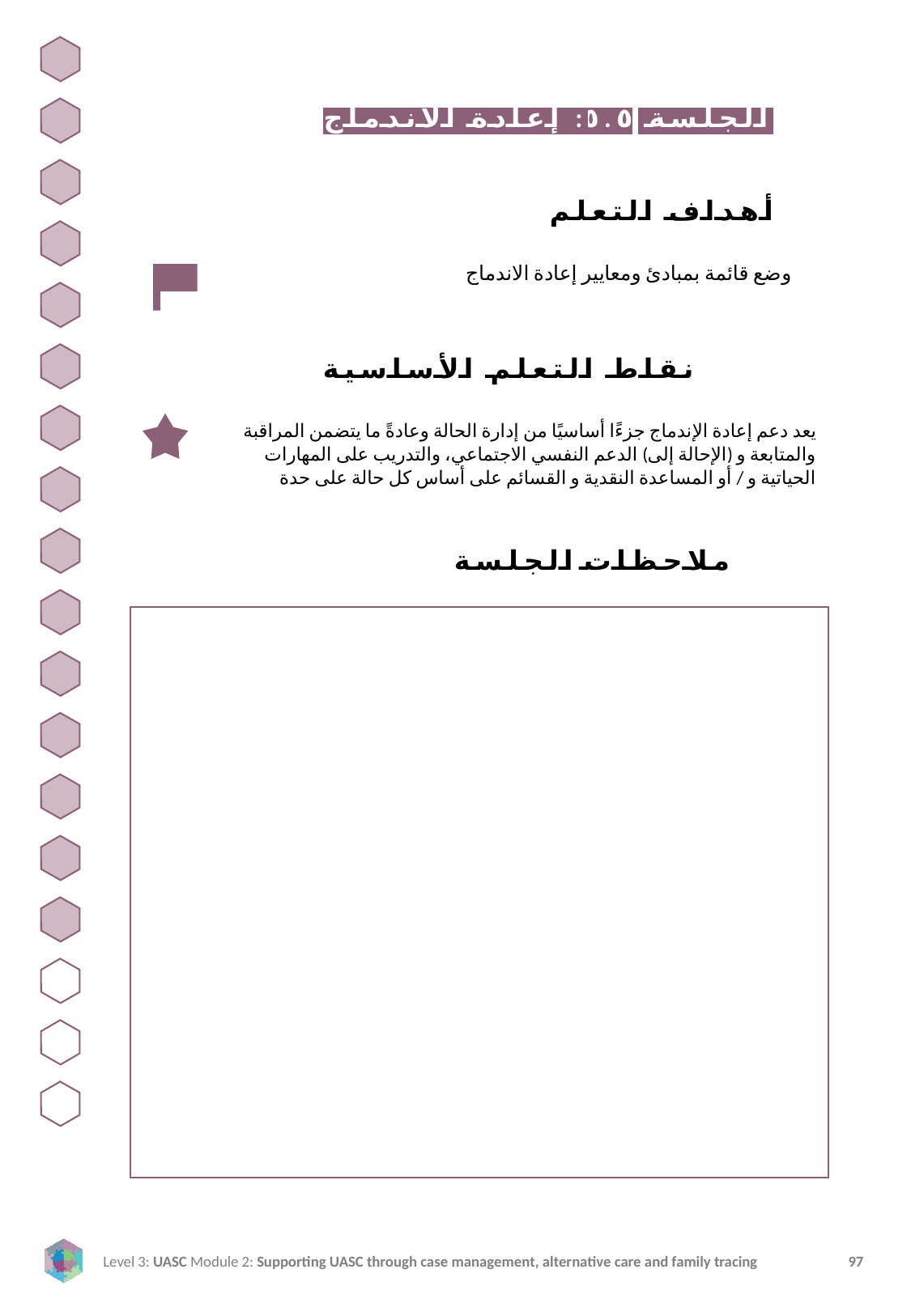

الجلسة ٥.٥: إعادة الاندماج

أهداف التعلم

وضع قائمة بمبادئ ومعايير إعادة الاندماج

نقاط التعلم الأساسية

يعد دعم إعادة الإندماج جزءًا أساسيًا من إدارة الحالة وعادةً ما يتضمن المراقبة والمتابعة و (الإحالة إلى) الدعم النفسي الاجتماعي، والتدريب على المهارات الحياتية و / أو المساعدة النقدية و القسائم على أساس كل حالة على حدة

ملاحظات الجلسة